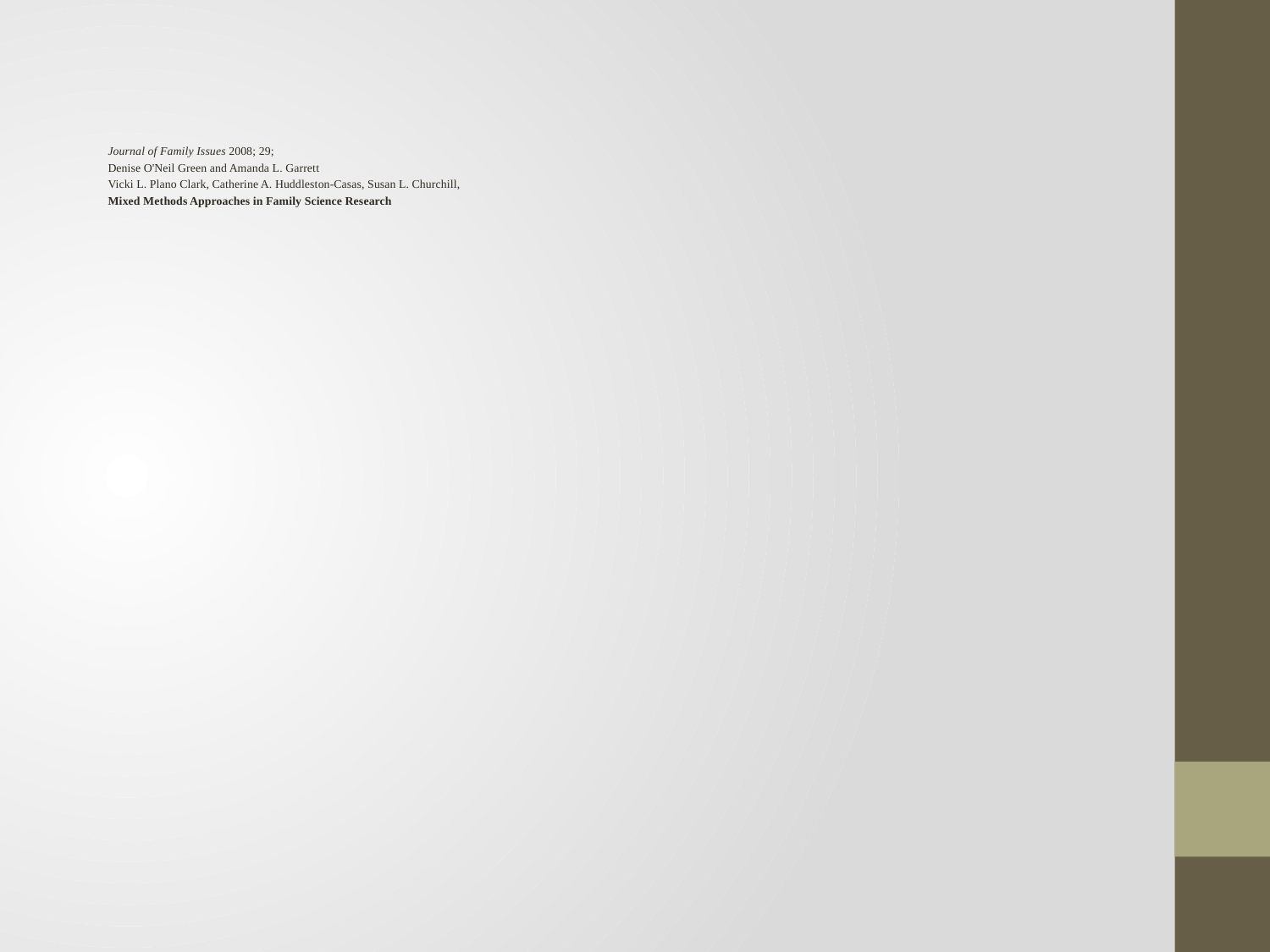

Journal of Family Issues 2008; 29;
Denise O'Neil Green and Amanda L. Garrett
Vicki L. Plano Clark, Catherine A. Huddleston-Casas, Susan L. Churchill,
Mixed Methods Approaches in Family Science Research